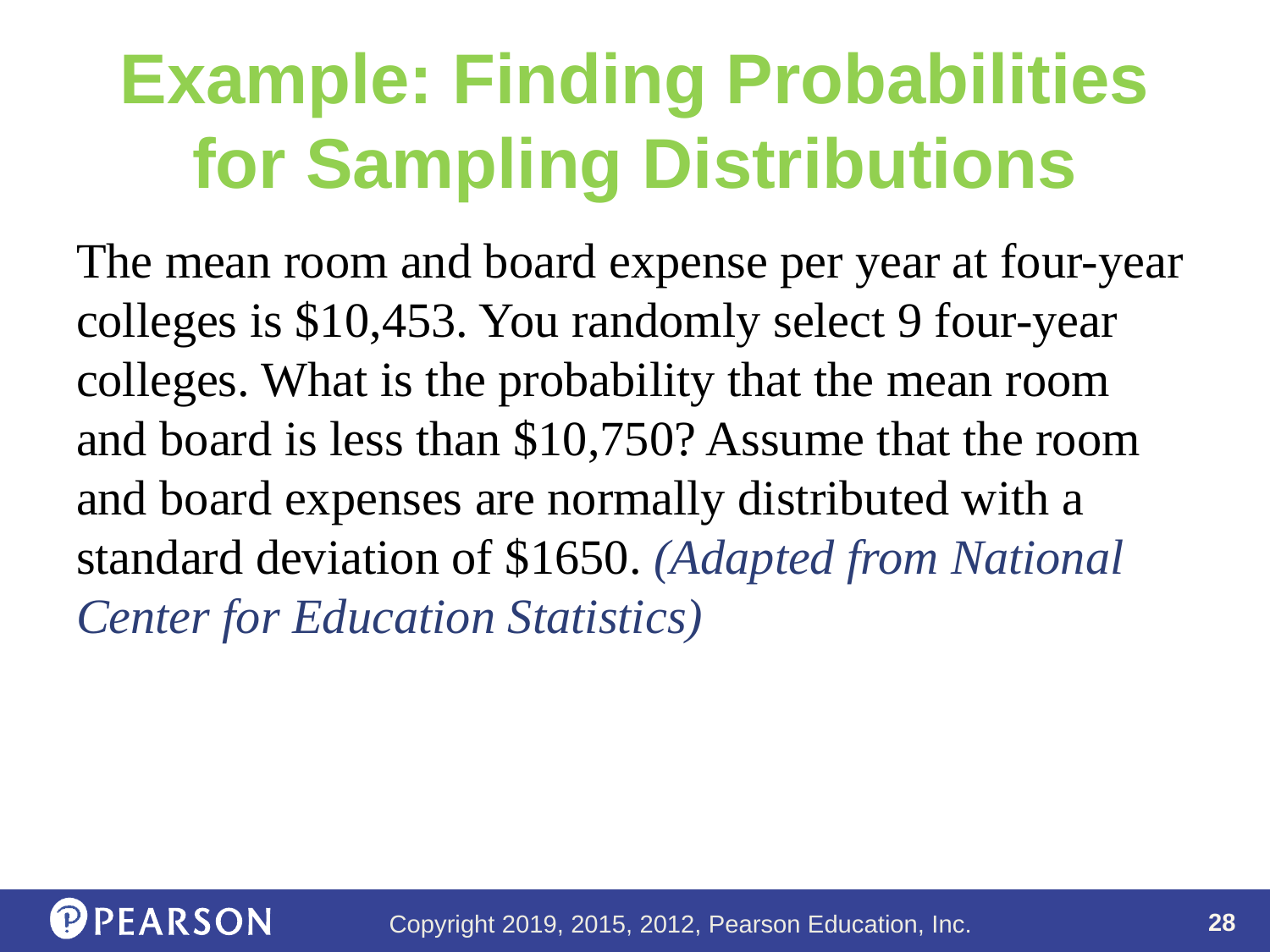

# Example: Finding Probabilities for Sampling Distributions
The mean room and board expense per year at four-year colleges is $10,453. You randomly select 9 four-year colleges. What is the probability that the mean room and board is less than $10,750? Assume that the room and board expenses are normally distributed with a standard deviation of $1650. (Adapted from National Center for Education Statistics)